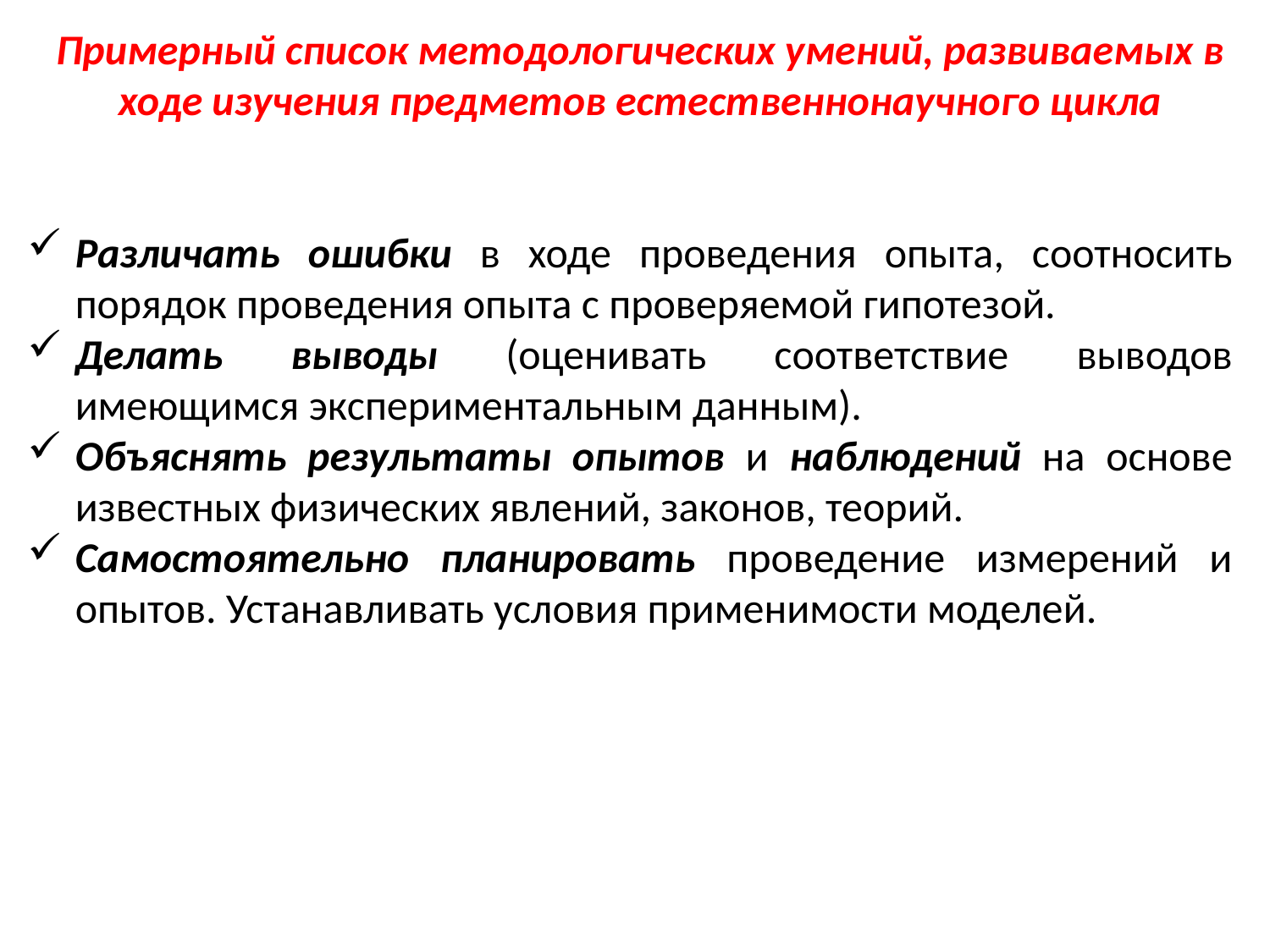

Примерный список методологических умений, развиваемых в ходе изучения предметов естественнонаучного цикла
Различать ошибки в ходе проведения опыта, соотносить порядок проведения опыта с проверяемой гипотезой.
Делать выводы (оценивать соответствие выводов имеющимся экспериментальным данным).
Объяснять результаты опытов и наблюдений на основе известных физических явлений, законов, теорий.
Самостоятельно планировать проведение измерений и опытов. Устанавливать условия применимости моделей.